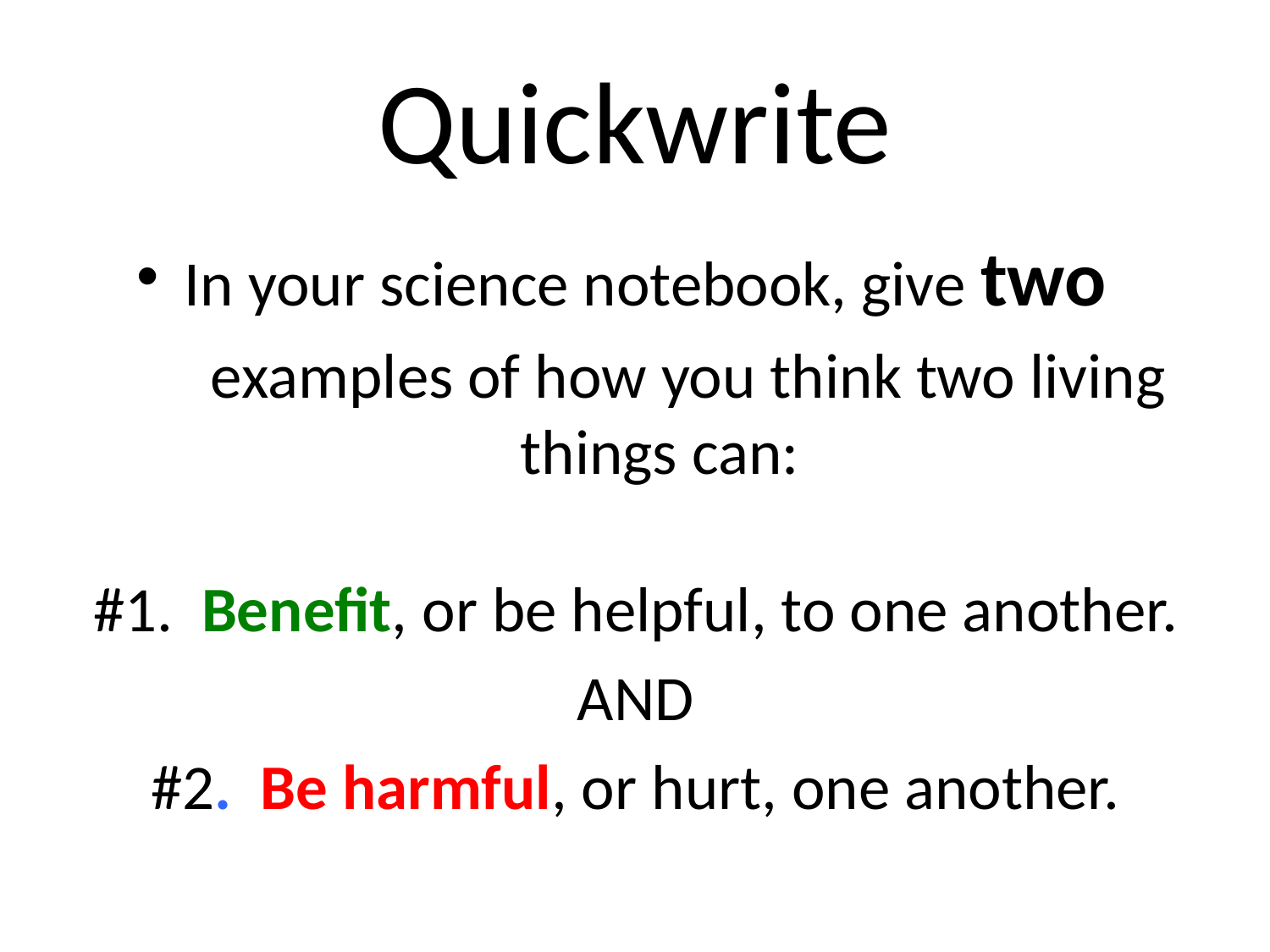

# Quickwrite
In your science notebook, give two
    examples of how you think two living things can:

#1.  Benefit, or be helpful, to one another.
AND
#2.  Be harmful, or hurt, one another.